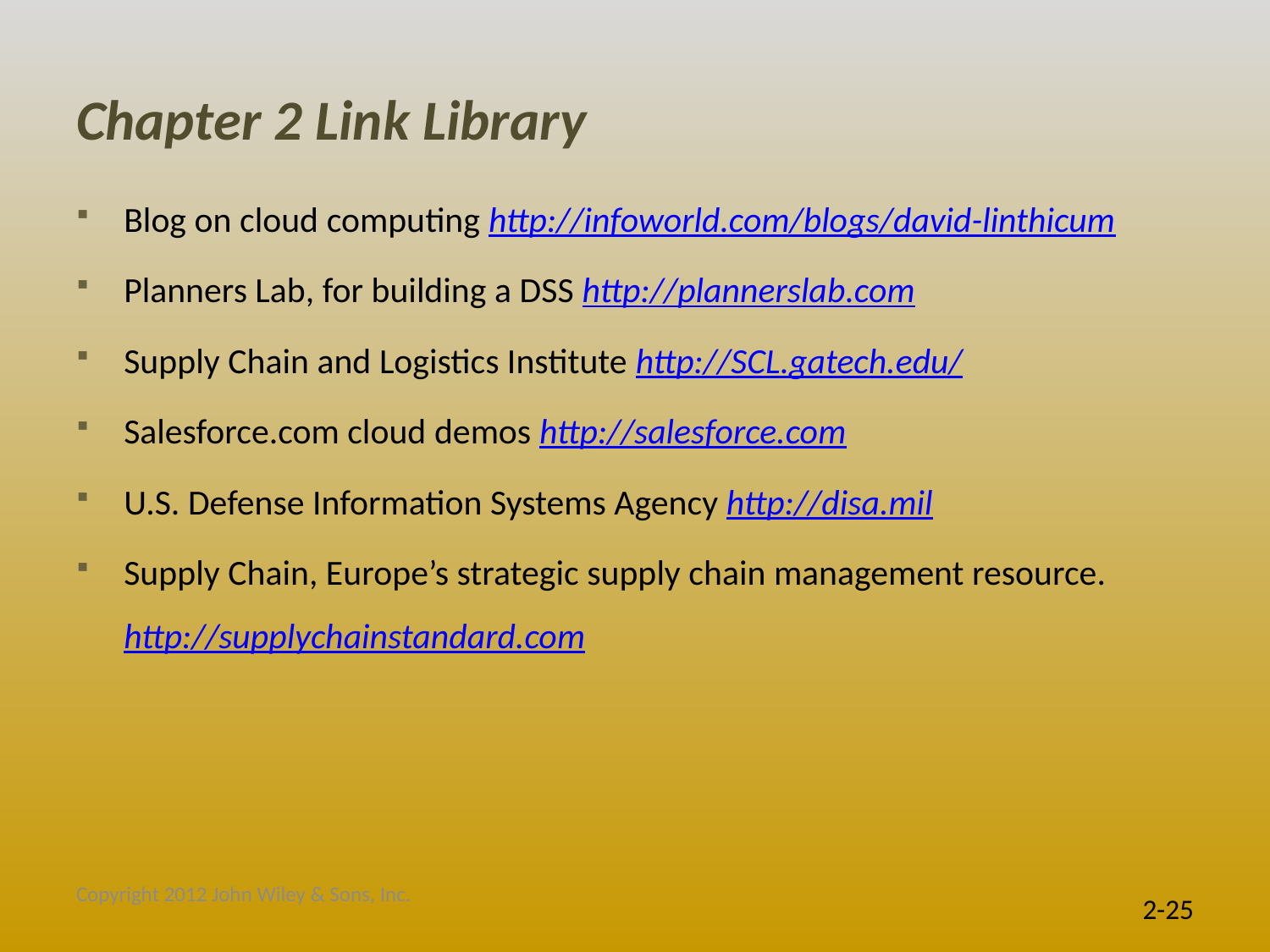

# Chapter 2 Link Library
Blog on cloud computing http://infoworld.com/blogs/david-linthicum
Planners Lab, for building a DSS http://plannerslab.com
Supply Chain and Logistics Institute http://SCL.gatech.edu/
Salesforce.com cloud demos http://salesforce.com
U.S. Defense Information Systems Agency http://disa.mil
Supply Chain, Europe’s strategic supply chain management resource. http://supplychainstandard.com
Copyright 2012 John Wiley & Sons, Inc.
2-25